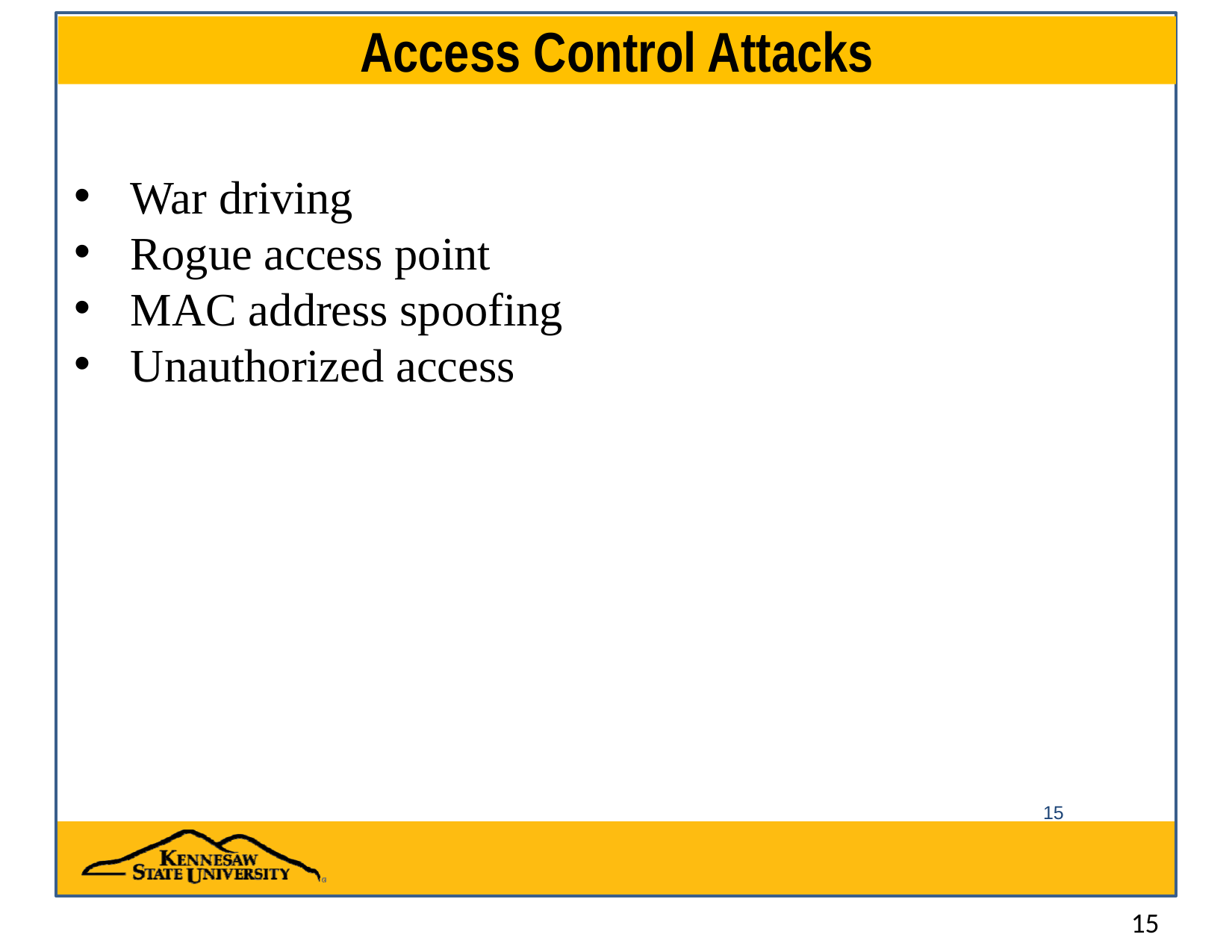

# Access Control Attacks
War driving
Rogue access point
MAC address spoofing
Unauthorized access
15